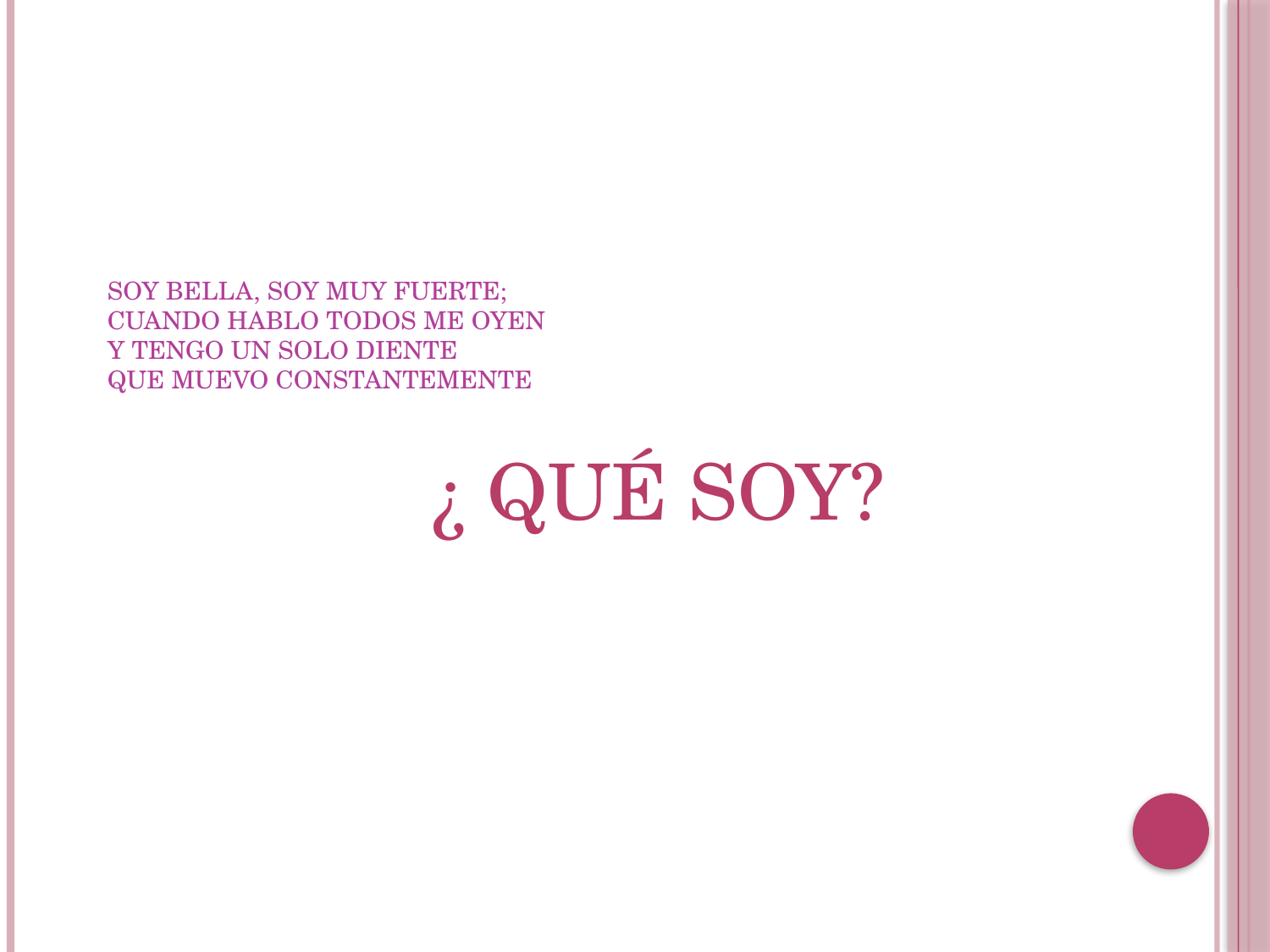

# Soy bella, soy muy fuerte; cuando hablo todos me oyen y tengo un solo diente que muevo constantemente
                              ¿ QUÉ SOY?